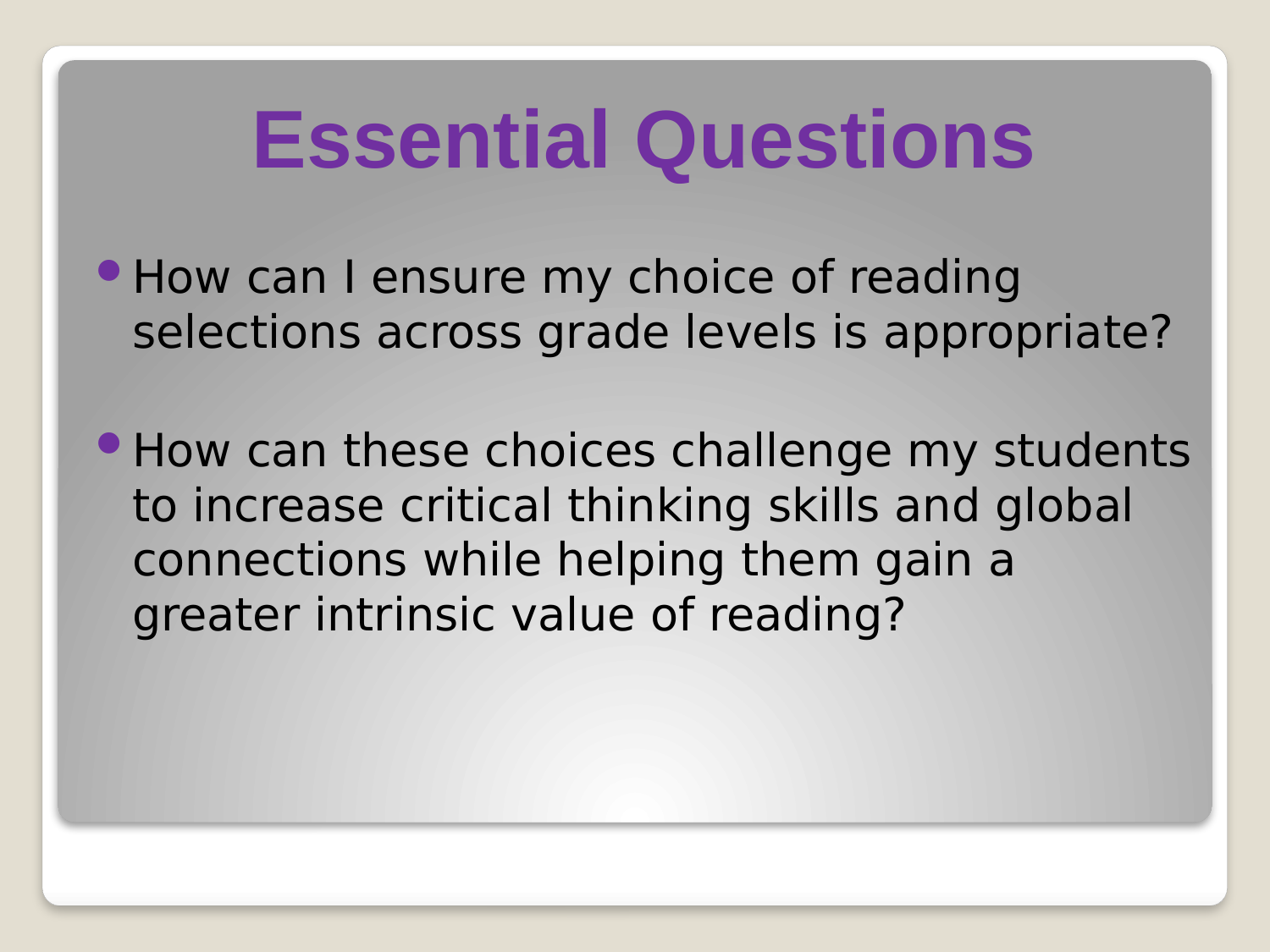

Essential Questions

How can I ensure my choice of reading selections across grade levels is appropriate?

How can these choices challenge my students to increase critical thinking skills and global connections while helping them gain a greater intrinsic value of reading?